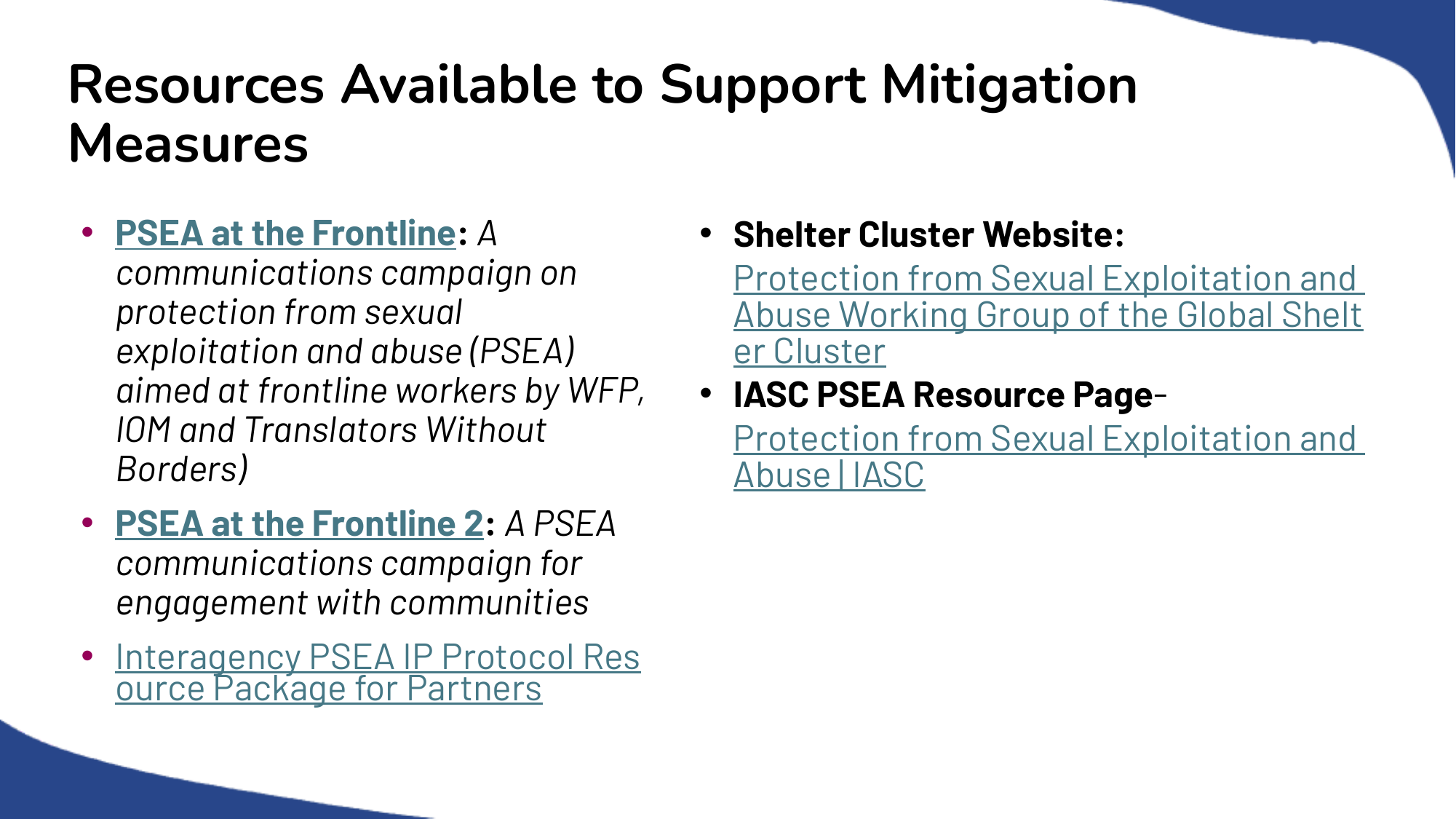

Resources Available to Support Mitigation Measures
Shelter Cluster Website: Protection from Sexual Exploitation and Abuse Working Group of the Global Shelter Cluster
IASC PSEA Resource Page-Protection from Sexual Exploitation and Abuse | IASC

PSEA at the Frontline: A communications campaign on protection from sexual exploitation and abuse (PSEA) aimed at frontline workers by WFP, IOM and Translators Without Borders)
PSEA at the Frontline 2: A PSEA communications campaign for engagement with communities
Interagency PSEA IP Protocol Resource Package for Partners